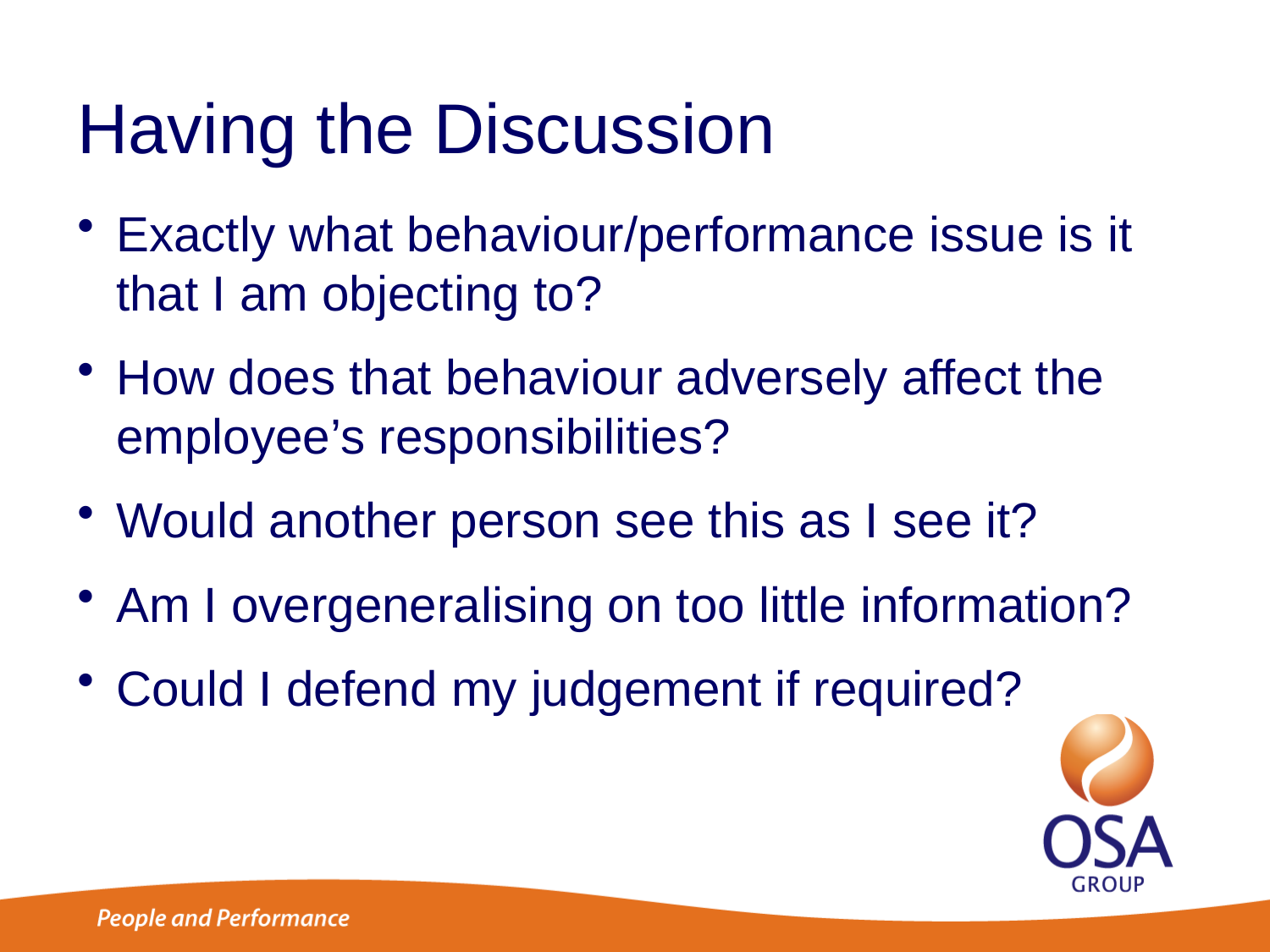

# Having the Discussion
Exactly what behaviour/performance issue is it that I am objecting to?
How does that behaviour adversely affect the employee’s responsibilities?
Would another person see this as I see it?
Am I overgeneralising on too little information?
Could I defend my judgement if required?